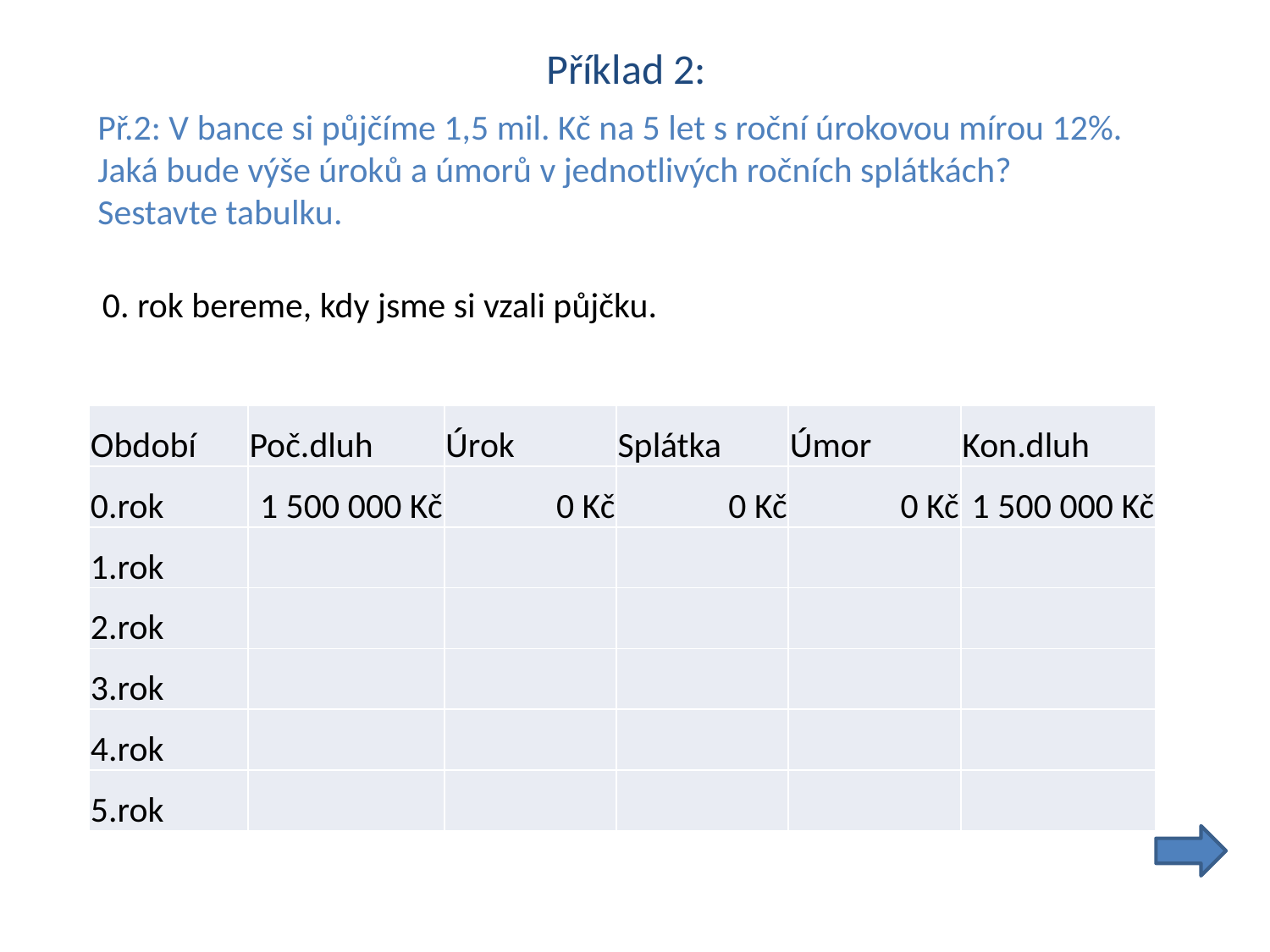

Příklad 2:
Př.2: V bance si půjčíme 1,5 mil. Kč na 5 let s roční úrokovou mírou 12%.
Jaká bude výše úroků a úmorů v jednotlivých ročních splátkách?
Sestavte tabulku.

0. rok bereme, kdy jsme si vzali půjčku.

| Období | Poč.dluh | Úrok | Splátka | Úmor | Kon.dluh |
| --- | --- | --- | --- | --- | --- |
| 0.rok | 1 500 000 Kč | 0 Kč | 0 Kč | 0 Kč | 1 500 000 Kč |
| 1.rok |  |  |  |  |  |
| 2.rok |  |  |  |  |  |
| 3.rok |  |  |  |  |  |
| 4.rok |  |  |  |  |  |
| 5.rok |  |  |  |  |  |